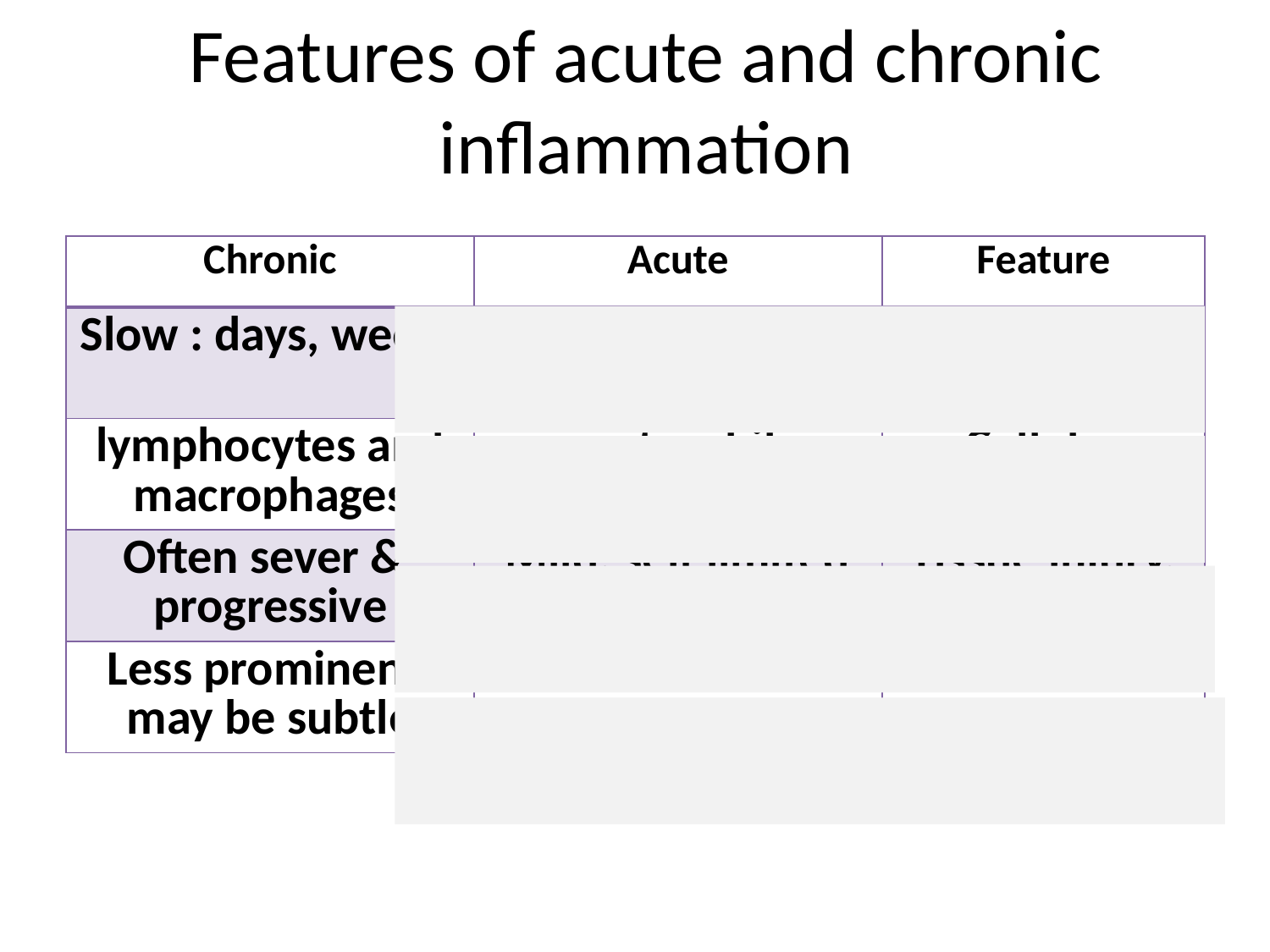

# Features of acute and chronic inflammation
| Chronic | Acute | Feature |
| --- | --- | --- |
| Slow : days, weeks | Fast : minutes or hours | Onset |
| lymphocytes and macrophages | neutrophils | Cellular infiltrate |
| Often sever & progressive | Mild, self limited | Tissue injury, fibrosis |
| Less prominent, may be subtle | Prominent | Local & systemic signs |